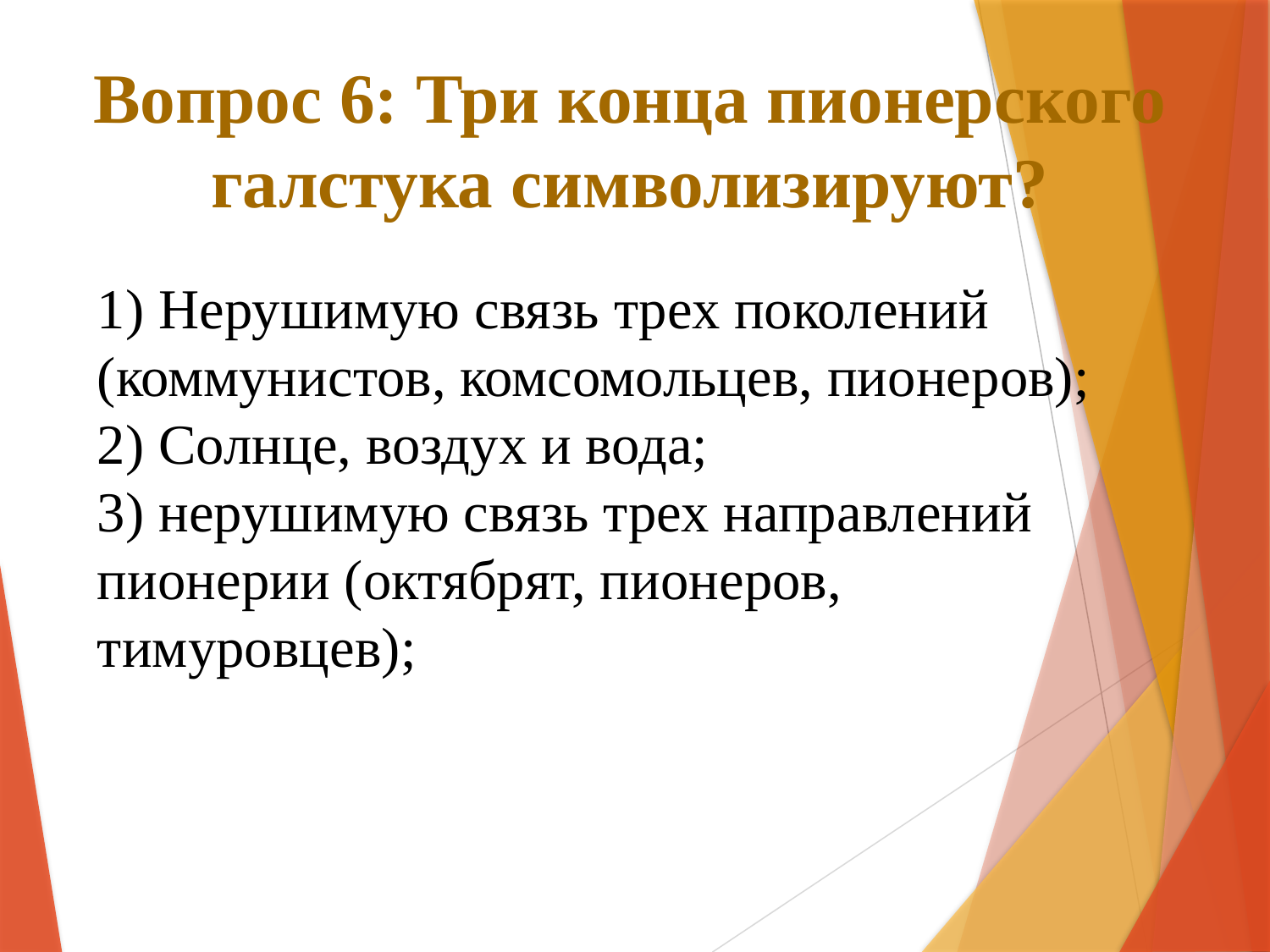

# Вопрос 6: Три конца пионерского галстука символизируют?
1) Нерушимую связь трех поколений (коммунистов, комсомольцев, пионеров);
2) Солнце, воздух и вода;
3) нерушимую связь трех направлений пионерии (октябрят, пионеров, тимуровцев);